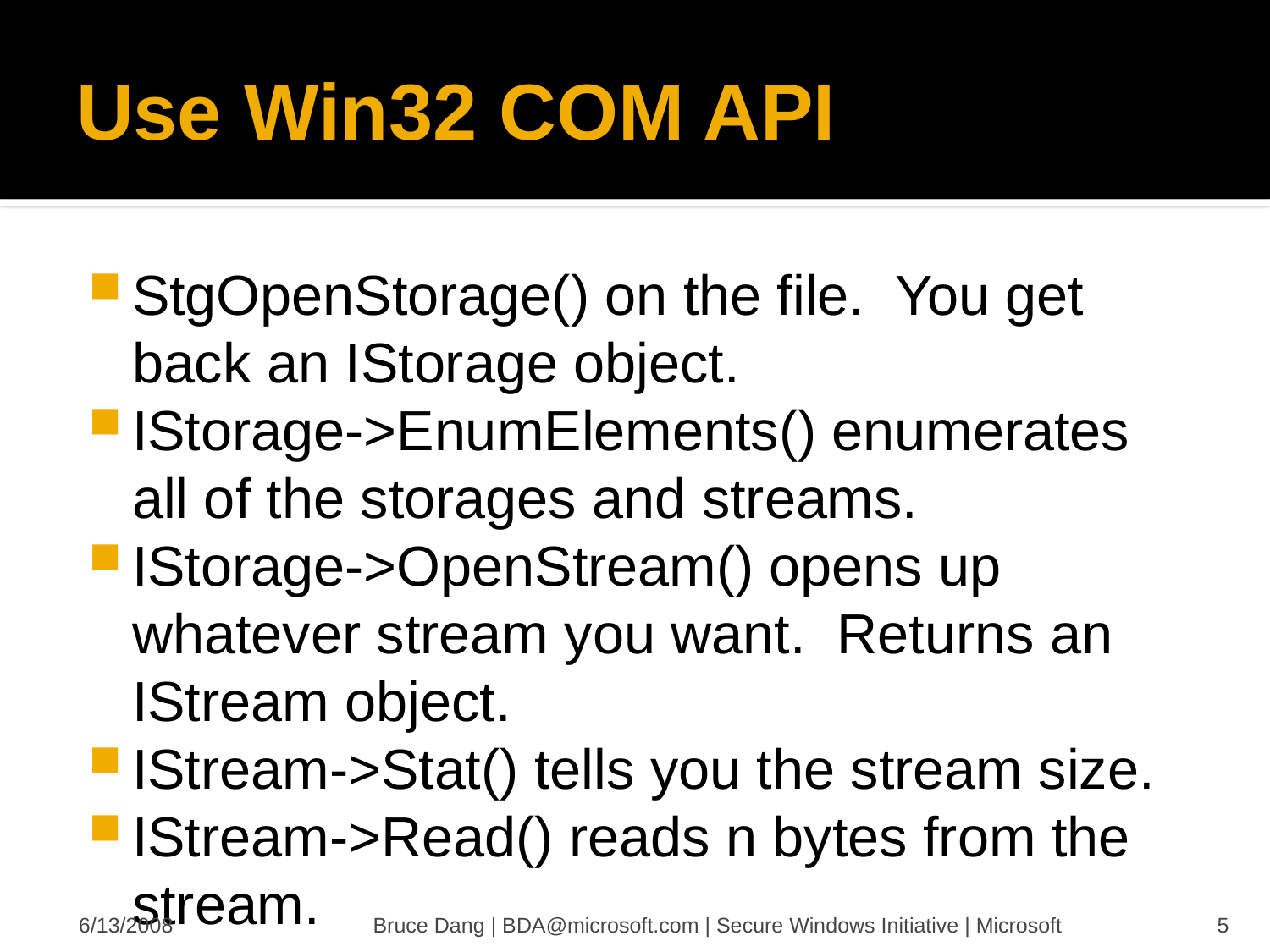

# Use Win32 COM API
StgOpenStorage() on the file.  You get back an IStorage object.
IStorage->EnumElements() enumerates all of the storages and streams.
IStorage->OpenStream() opens up whatever stream you want.  Returns an IStream object.
IStream->Stat() tells you the stream size.
IStream->Read() reads n bytes from the stream.

6/13/2008
Bruce Dang | BDA@microsoft.com | Secure Windows Initiative | Microsoft
5